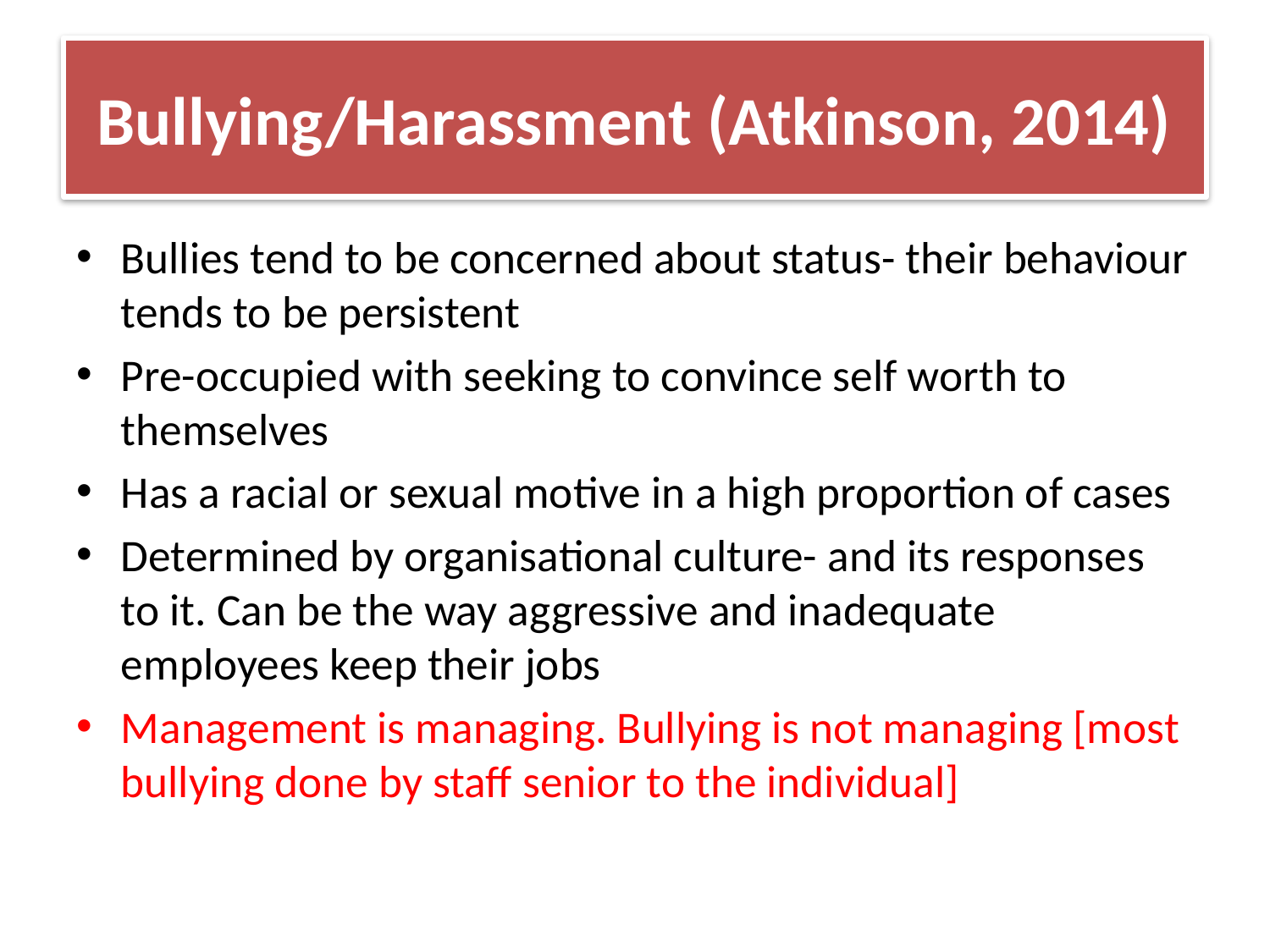

# Bullying/Harassment (Atkinson, 2014)
Bullies tend to be concerned about status- their behaviour tends to be persistent
Pre-occupied with seeking to convince self worth to themselves
Has a racial or sexual motive in a high proportion of cases
Determined by organisational culture- and its responses to it. Can be the way aggressive and inadequate employees keep their jobs
Management is managing. Bullying is not managing [most bullying done by staff senior to the individual]